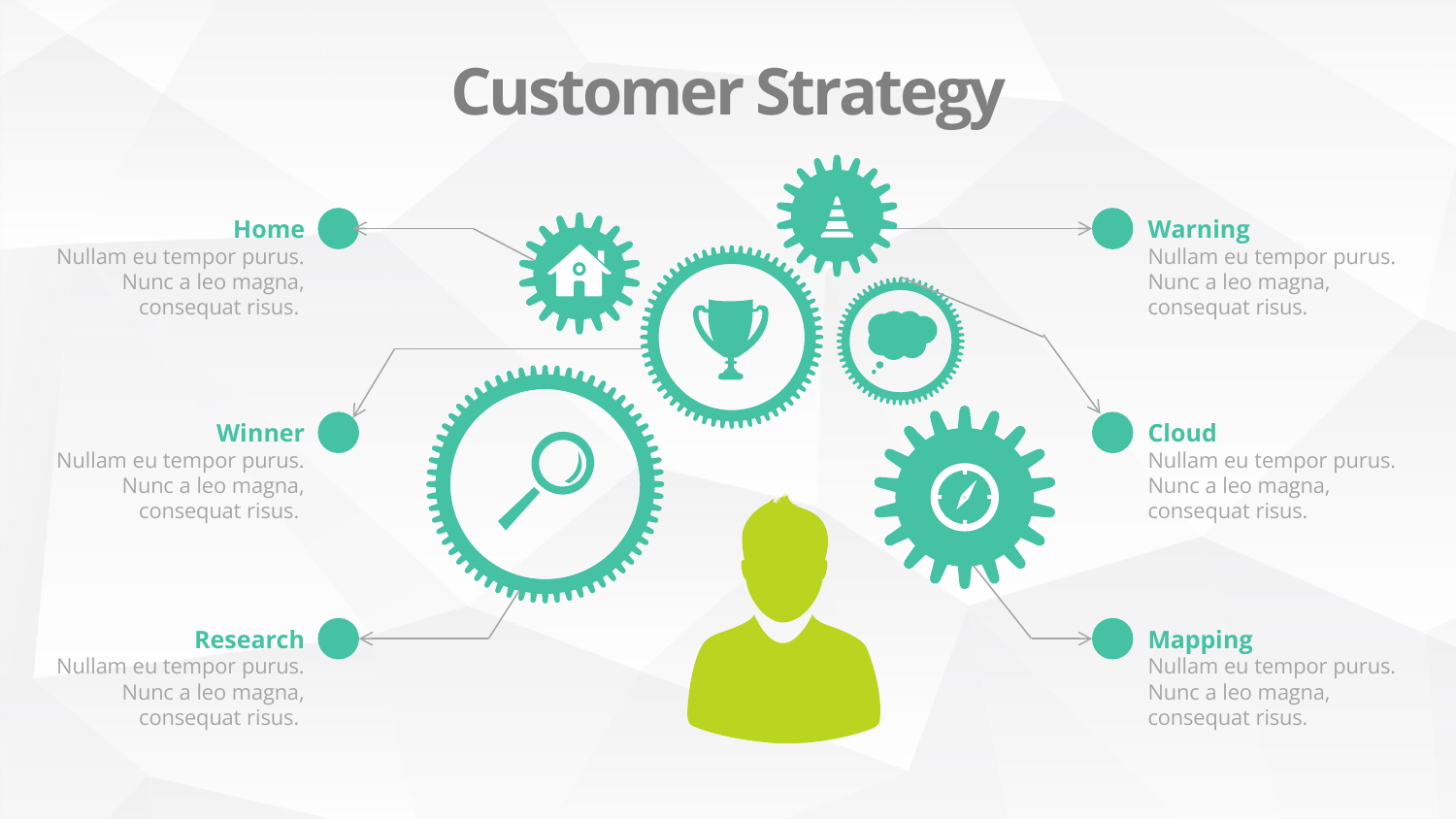

Customer Strategy

Home
Nullam eu tempor purus. Nunc a leo magna, consequat risus.
Warning
Nullam eu tempor purus. Nunc a leo magna, consequat risus.

Winner
Nullam eu tempor purus. Nunc a leo magna, consequat risus.
Cloud
Nullam eu tempor purus. Nunc a leo magna, consequat risus.

Research
Nullam eu tempor purus. Nunc a leo magna, consequat risus.
Mapping
Nullam eu tempor purus. Nunc a leo magna, consequat risus.